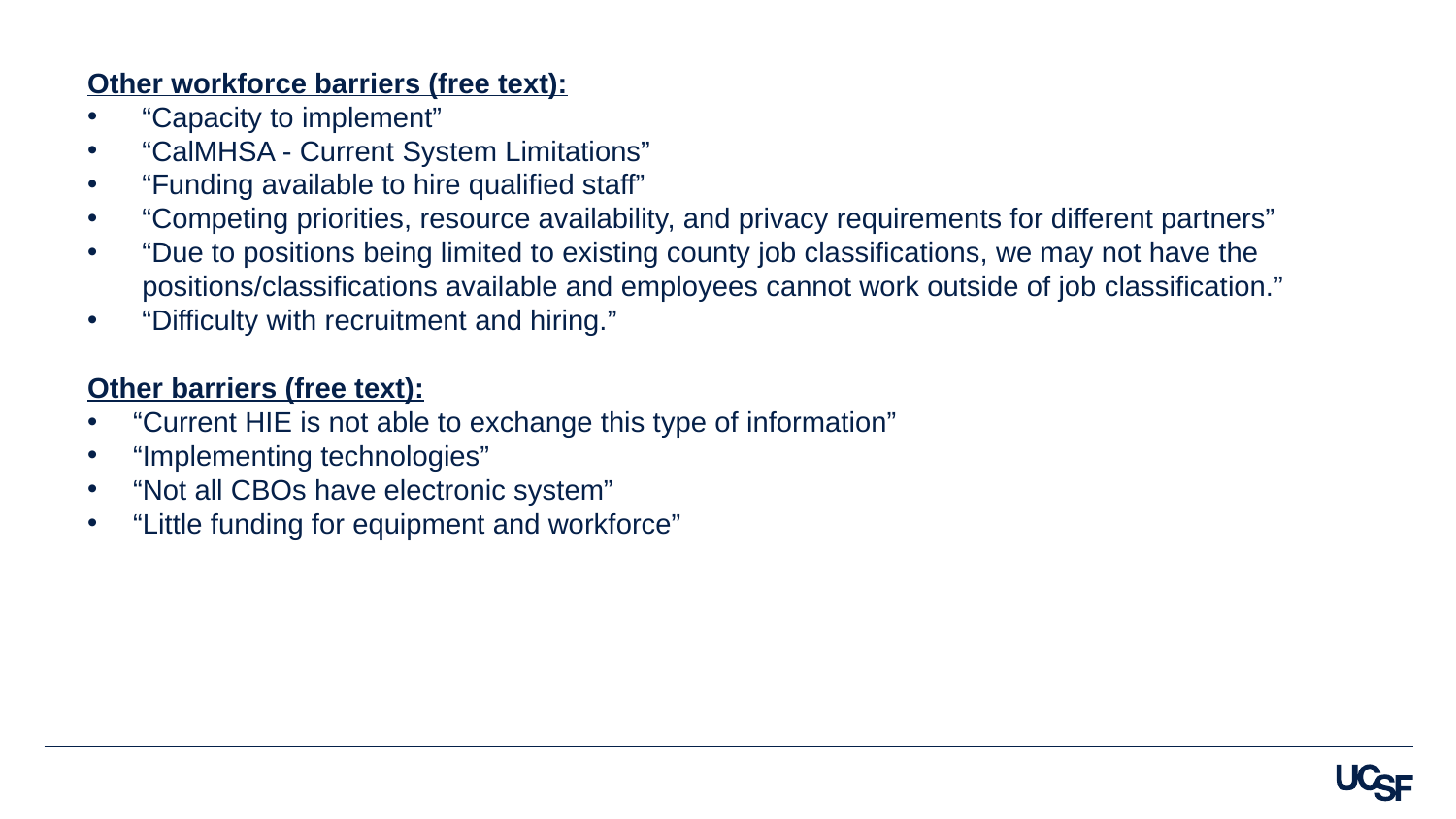

Other workforce barriers (free text):
“Capacity to implement”
“CalMHSA - Current System Limitations”
“Funding available to hire qualified staff”
“Competing priorities, resource availability, and privacy requirements for different partners”
“Due to positions being limited to existing county job classifications, we may not have the positions/classifications available and employees cannot work outside of job classification.”
“Difficulty with recruitment and hiring.”

Other barriers (free text):
“Current HIE is not able to exchange this type of information”
“Implementing technologies”
“Not all CBOs have electronic system”
“Little funding for equipment and workforce”